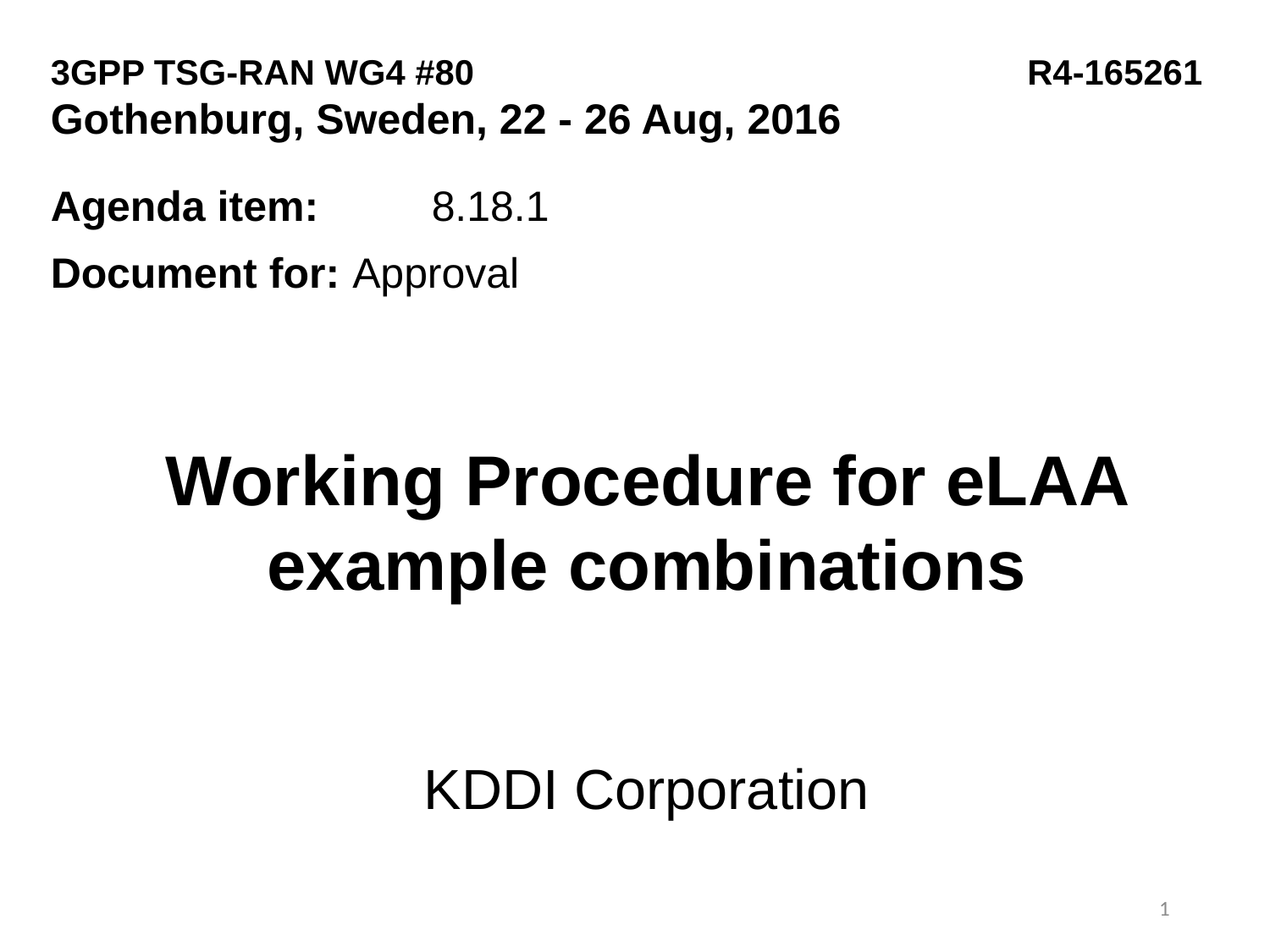

3GPP TSG-RAN WG4 #80			         R4-165261
Gothenburg, Sweden, 22 - 26 Aug, 2016
Agenda item:	8.18.1
Document for:	Approval

Working Procedure for eLAA example combinations

KDDI Corporation
1